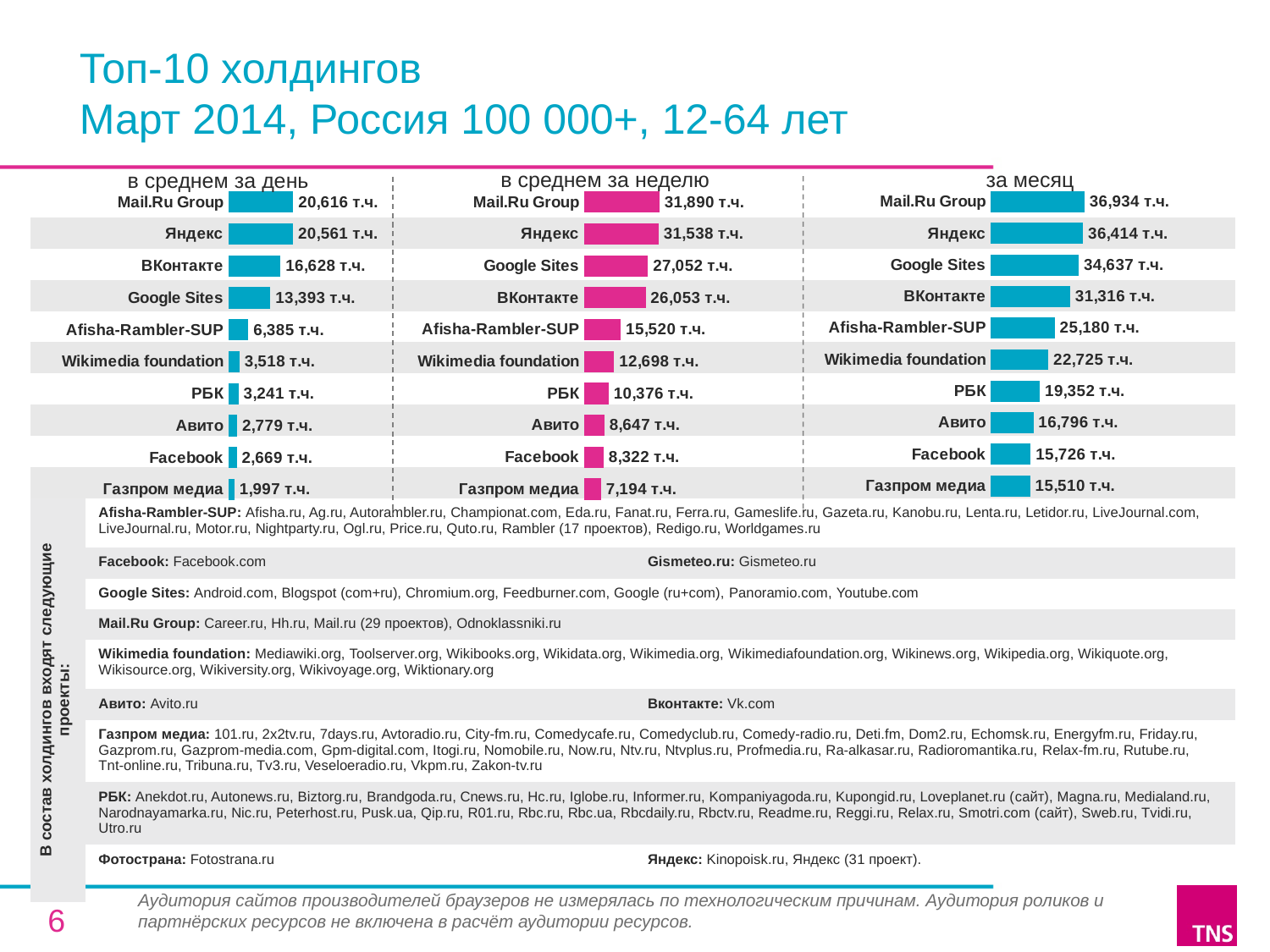

Топ-10 холдингов
Март 2014, Россия 100 000+, 12-64 лет
в среднем за неделю
за месяц
в среднем за день

### Chart

| Category | Average Daily Reach   |
|---|---|
| Mail.Ru Group | 20616.4 |
| Яндекс | 20561.099999999984 |
| ВКонтакте | 16628.4 |
| Google Sites | 13393.4 |
| Afisha-Rambler-SUP | 6385.1 |
| Wikimedia foundation | 3517.9 |
| РБК | 3240.8 |
| Авито | 2779.3 |
| Facebook | 2668.9 |
| Газпром медиа | 1997.2 |

### Chart

| Category | Average Weekly Reach   |
|---|---|
| Mail.Ru Group | 31889.9 |
| Яндекс | 31538.0 |
| Google Sites | 27052.3 |
| ВКонтакте | 26053.1 |
| Afisha-Rambler-SUP | 15519.9 |
| Wikimedia foundation | 12698.0 |
| РБК | 10375.700000000004 |
| Авито | 8646.799999999992 |
| Facebook | 8322.0 |
| Газпром медиа | 7194.2 |

### Chart

| Category | Reach   |
|---|---|
| Mail.Ru Group | 36934.3 |
| Яндекс | 36414.3 |
| Google Sites | 34637.1 |
| ВКонтакте | 31316.0 |
| Afisha-Rambler-SUP | 25180.0 |
| Wikimedia foundation | 22725.0 |
| РБК | 19351.599999999984 |
| Авито | 16795.8 |
| Facebook | 15726.0 |
| Газпром медиа | 15510.2 |
|  |  |  |
| --- | --- | --- |
|  |  |  |
|  |  |  |
|  |  |  |
|  |  |  |
|  |  |  |
|  |  |  |
|  |  |  |
|  |  |  |
|  |  |  |
| В состав холдингов входят следующие проекты: | Afisha-Rambler-SUP: Afisha.ru, Ag.ru, Autorambler.ru, Championat.com, Eda.ru, Fanat.ru, Ferra.ru, Gameslife.ru, Gazeta.ru, Kanobu.ru, Lenta.ru, Letidor.ru, LiveJournal.com, LiveJournal.ru, Motor.ru, Nightparty.ru, Ogl.ru, Price.ru, Quto.ru, Rambler (17 проектов), Redigo.ru, Worldgames.ru |  |
|  | Facebook: Facebook.com | Gismeteo.ru: Gismeteo.ru |
|  | Google Sites: Android.com, Blogspot (com+ru), Chromium.org, Feedburner.com, Google (ru+com), Panoramio.com, Youtube.com |  |
|  | Mail.Ru Group: Career.ru, Hh.ru, Mail.ru (29 проектов), Odnoklassniki.ru |  |
|  | Wikimedia foundation: Mediawiki.org, Toolserver.org, Wikibooks.org, Wikidata.org, Wikimedia.org, Wikimediafoundation.org, Wikinews.org, Wikipedia.org, Wikiquote.org, Wikisource.org, Wikiversity.org, Wikivoyage.org, Wiktionary.org |  |
|  | Авито: Avito.ru | Вконтакте: Vk.com |
|  | Газпром медиа: 101.ru, 2x2tv.ru, 7days.ru, Avtoradio.ru, City-fm.ru, Comedycafe.ru, Comedyclub.ru, Сomedy-radio.ru, Deti.fm, Dom2.ru, Echomsk.ru, Energyfm.ru, Friday.ru, Gazprom.ru, Gazprom-media.com, Gpm-digital.com, Itogi.ru, Nomobile.ru, Now.ru, Ntv.ru, Ntvplus.ru, Profmedia.ru, Ra-alkasar.ru, Radioromantika.ru, Relax-fm.ru, Rutube.ru, Tnt-online.ru, Tribuna.ru, Tv3.ru, Veseloeradio.ru, Vkpm.ru, Zakon-tv.ru |  |
|  | РБК: Anekdot.ru, Autonews.ru, Biztorg.ru, Brandgoda.ru, Cnews.ru, Hc.ru, Iglobe.ru, Informer.ru, Kompaniyagoda.ru, Kupongid.ru, Loveplanet.ru (сайт), Magna.ru, Medialand.ru, Narodnayamarka.ru, Nic.ru, Peterhost.ru, Pusk.ua, Qip.ru, R01.ru, Rbc.ru, Rbc.ua, Rbcdaily.ru, Rbctv.ru, Readme.ru, Reggi.ru, Relax.ru, Smotri.com (сайт), Sweb.ru, Tvidi.ru, Utro.ru |  |
|  | Фотострана: Fotostrana.ru | Яндекс: Kinopoisk.ru, Яндекс (31 проект). |

Аудитория сайтов производителей браузеров не измерялась по технологическим причинам. Аудитория роликов и партнёрских ресурсов не включена в расчёт аудитории ресурсов.
6